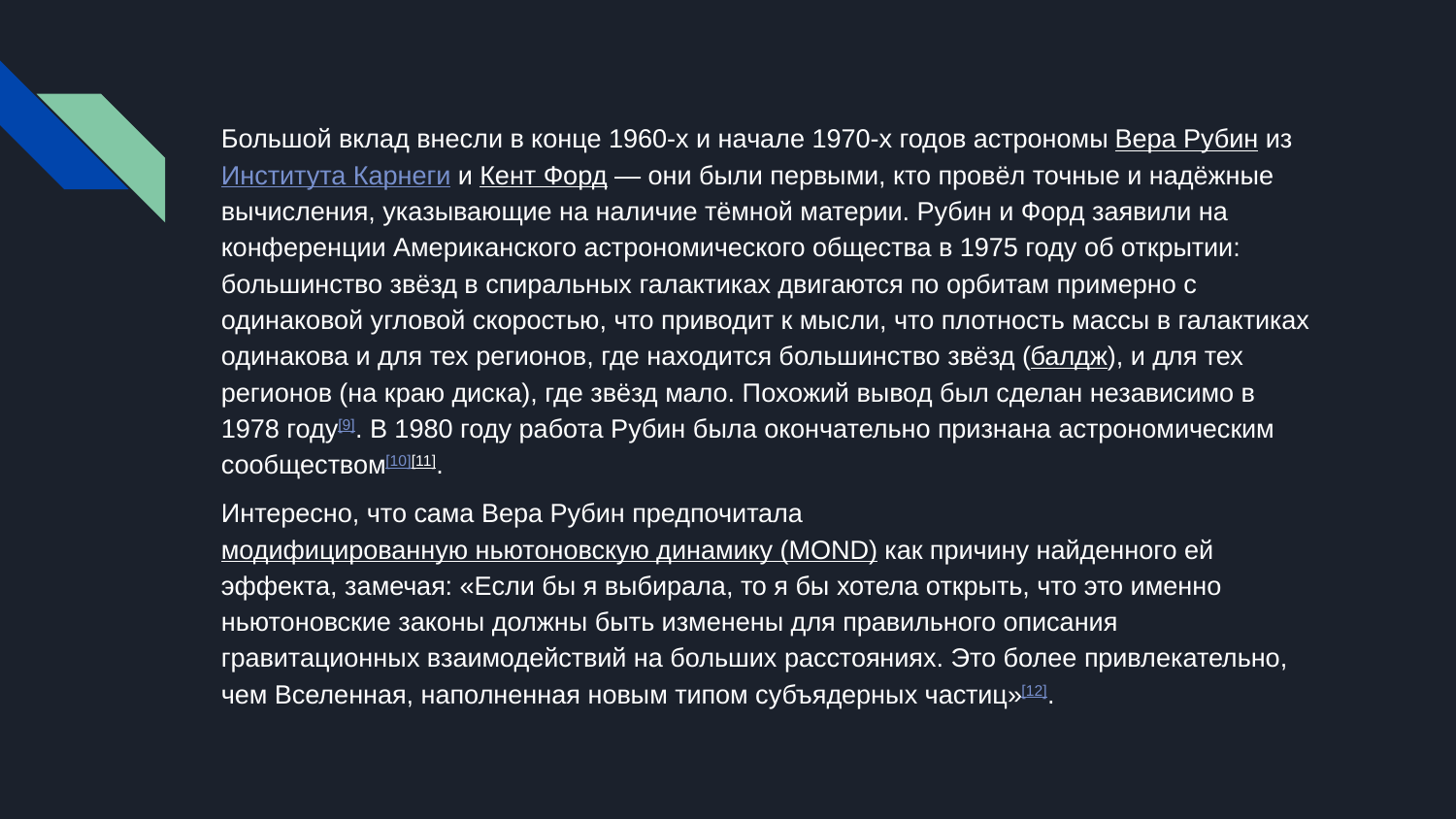

#
Большой вклад внесли в конце 1960-х и начале 1970-х годов астрономы Вера Рубин из Института Карнеги и Кент Форд — они были первыми, кто провёл точные и надёжные вычисления, указывающие на наличие тёмной материи. Рубин и Форд заявили на конференции Американского астрономического общества в 1975 году об открытии: большинство звёзд в спиральных галактиках двигаются по орбитам примерно с одинаковой угловой скоростью, что приводит к мысли, что плотность массы в галактиках одинакова и для тех регионов, где находится большинство звёзд (балдж), и для тех регионов (на краю диска), где звёзд мало. Похожий вывод был сделан независимо в 1978 году[9]. В 1980 году работа Рубин была окончательно признана астрономическим сообществом[10][11].
Интересно, что сама Вера Рубин предпочитала модифицированную ньютоновскую динамику (MOND) как причину найденного ей эффекта, замечая: «Если бы я выбирала, то я бы хотела открыть, что это именно ньютоновские законы должны быть изменены для правильного описания гравитационных взаимодействий на больших расстояниях. Это более привлекательно, чем Вселенная, наполненная новым типом субъядерных частиц»[12].